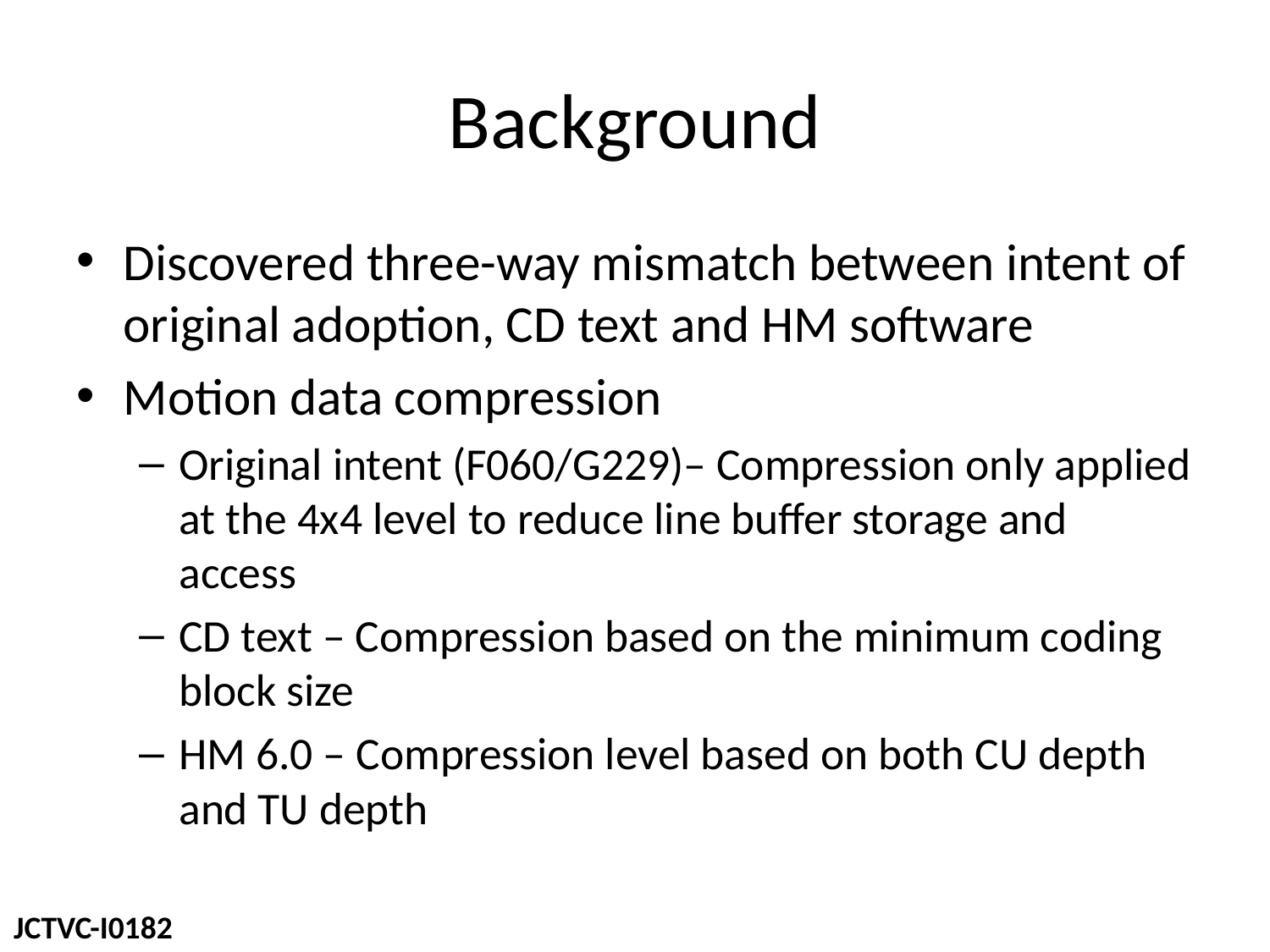

# Background
Discovered three-way mismatch between intent of original adoption, CD text and HM software
Motion data compression
Original intent (F060/G229)– Compression only applied at the 4x4 level to reduce line buffer storage and access
CD text – Compression based on the minimum coding block size
HM 6.0 – Compression level based on both CU depth and TU depth

JCTVC-I0182